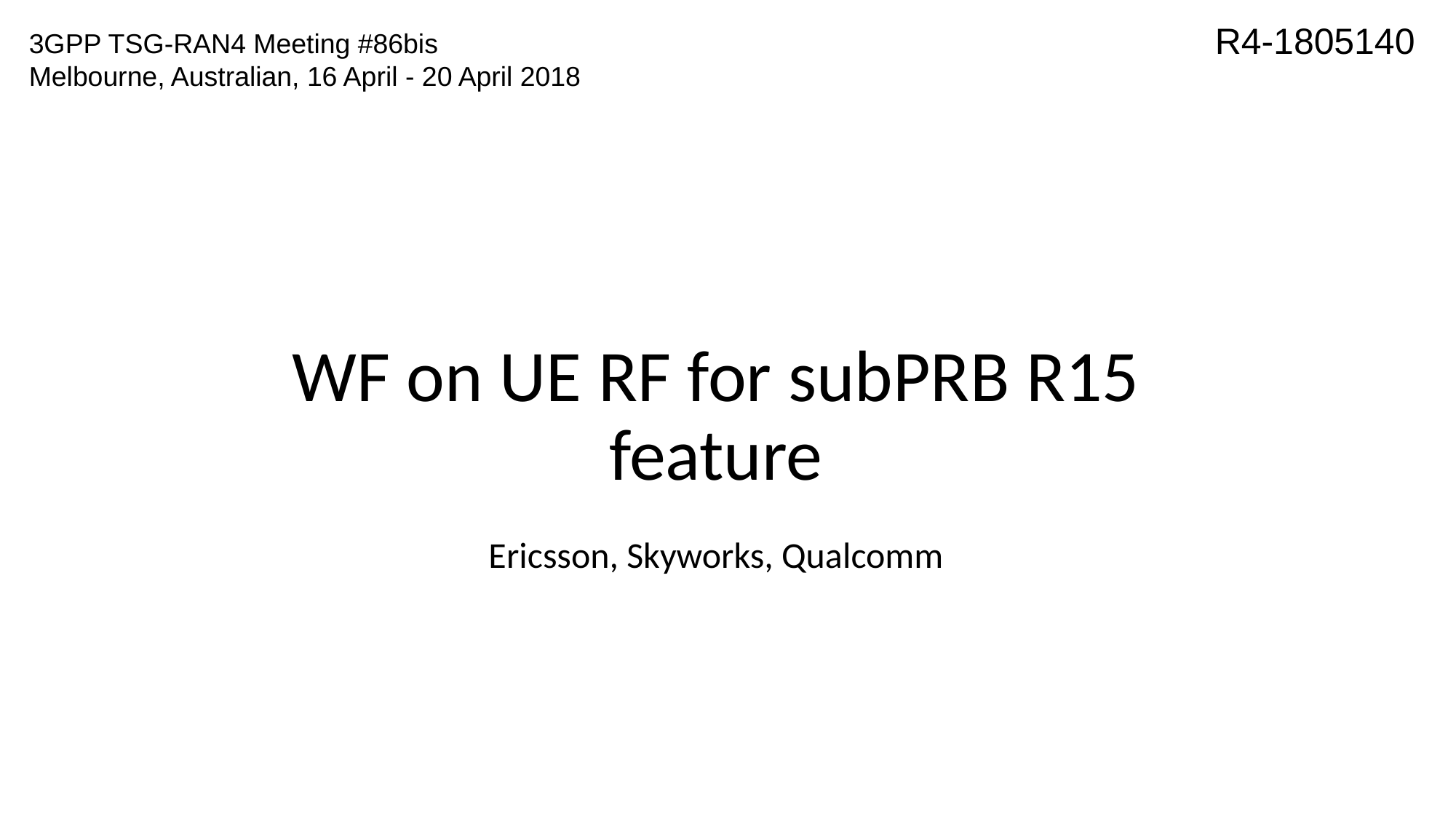

R4-1805140
3GPP TSG-RAN4 Meeting #86bis
Melbourne, Australian, 16 April - 20 April 2018
# WF on UE RF for subPRB R15 feature
Ericsson, Skyworks, Qualcomm